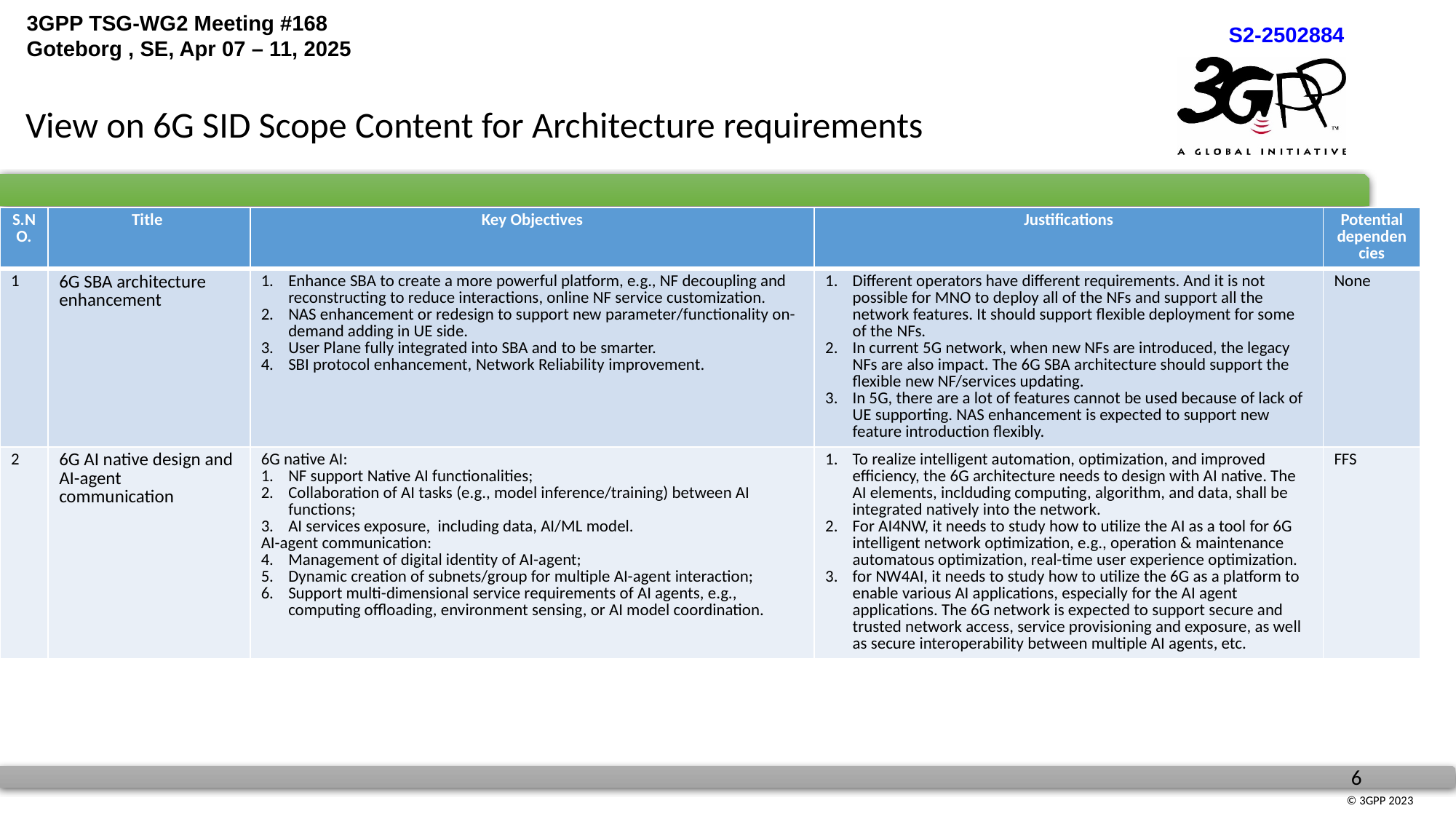

# View on 6G SID Scope Content for Architecture requirements
| S.NO. | Title | Key Objectives | Justifications | Potential dependencies |
| --- | --- | --- | --- | --- |
| 1 | 6G SBA architecture enhancement | Enhance SBA to create a more powerful platform, e.g., NF decoupling and reconstructing to reduce interactions, online NF service customization. NAS enhancement or redesign to support new parameter/functionality on-demand adding in UE side. User Plane fully integrated into SBA and to be smarter. SBI protocol enhancement, Network Reliability improvement. | Different operators have different requirements. And it is not possible for MNO to deploy all of the NFs and support all the network features. It should support flexible deployment for some of the NFs. In current 5G network, when new NFs are introduced, the legacy NFs are also impact. The 6G SBA architecture should support the flexible new NF/services updating. In 5G, there are a lot of features cannot be used because of lack of UE supporting. NAS enhancement is expected to support new feature introduction flexibly. | None |
| 2 | 6G AI native design and AI-agent communication | 6G native AI: NF support Native AI functionalities; Collaboration of AI tasks (e.g., model inference/training) between AI functions; AI services exposure, including data, AI/ML model. AI-agent communication: Management of digital identity of AI-agent; Dynamic creation of subnets/group for multiple AI-agent interaction; Support multi-dimensional service requirements of AI agents, e.g., computing offloading, environment sensing, or AI model coordination. | To realize intelligent automation, optimization, and improved efficiency, the 6G architecture needs to design with AI native. The AI elements, inclduding computing, algorithm, and data, shall be integrated natively into the network. For AI4NW, it needs to study how to utilize the AI as a tool for 6G intelligent network optimization, e.g., operation & maintenance automatous optimization, real-time user experience optimization. for NW4AI, it needs to study how to utilize the 6G as a platform to enable various AI applications, especially for the AI agent applications. The 6G network is expected to support secure and trusted network access, service provisioning and exposure, as well as secure interoperability between multiple AI agents, etc. | FFS |